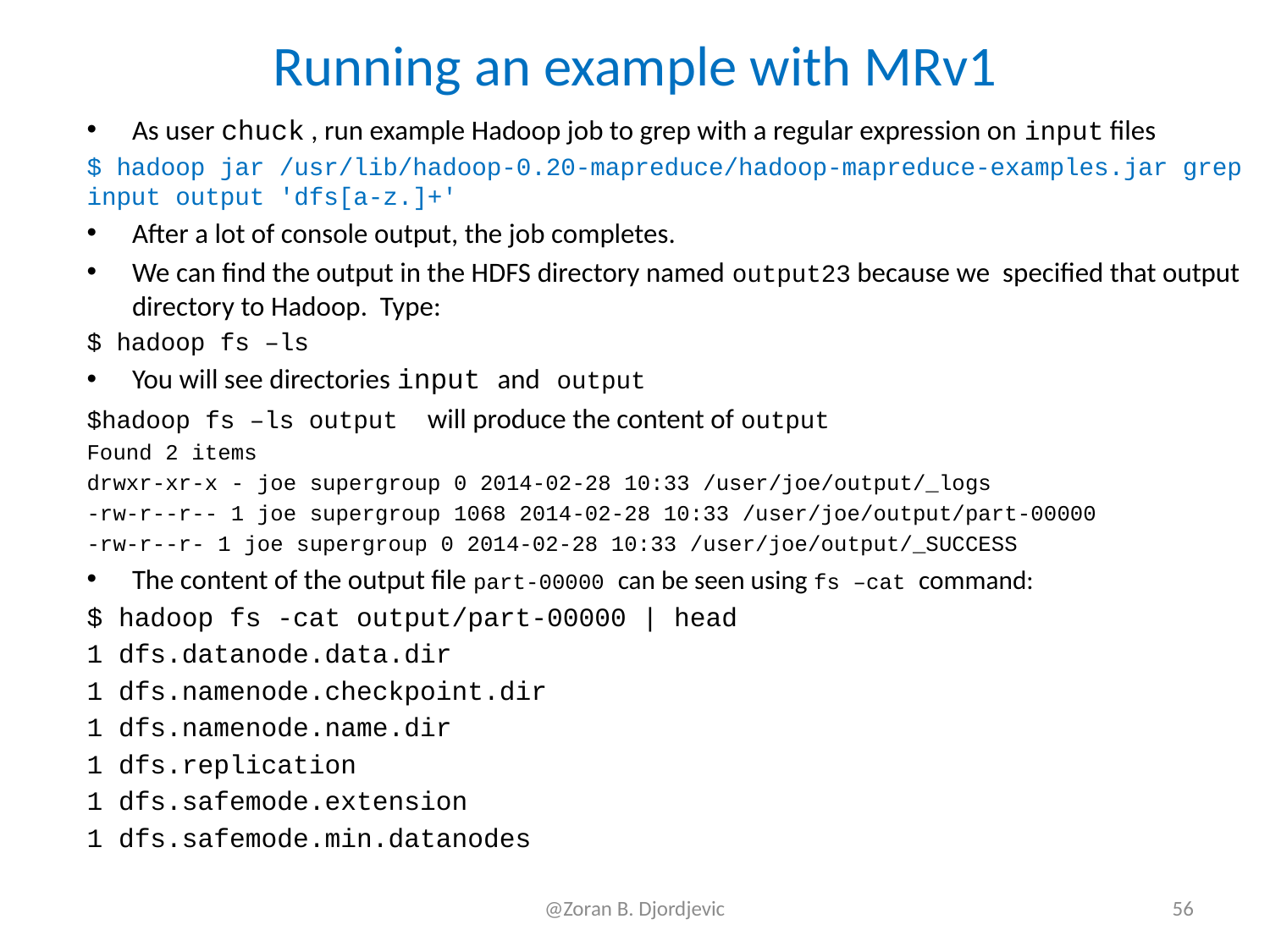

# Running an example with MRv1
As user chuck , run example Hadoop job to grep with a regular expression on input files
$ hadoop jar /usr/lib/hadoop-0.20-mapreduce/hadoop-mapreduce-examples.jar grep input output 'dfs[a-z.]+'
After a lot of console output, the job completes.
We can find the output in the HDFS directory named output23 because we  specified that output directory to Hadoop.  Type:
$ hadoop fs –ls
You will see directories input and output
$hadoop fs –ls output  will produce the content of output
Found 2 items
drwxr-xr-x - joe supergroup 0 2014-02-28 10:33 /user/joe/output/_logs
-rw-r--r-- 1 joe supergroup 1068 2014-02-28 10:33 /user/joe/output/part-00000
-rw-r--r- 1 joe supergroup 0 2014-02-28 10:33 /user/joe/output/_SUCCESS
The content of the output file part-00000 can be seen using fs –cat command:
$ hadoop fs -cat output/part-00000 | head
1 dfs.datanode.data.dir
1 dfs.namenode.checkpoint.dir
1 dfs.namenode.name.dir
1 dfs.replication
1 dfs.safemode.extension
1 dfs.safemode.min.datanodes
@Zoran B. Djordjevic
56